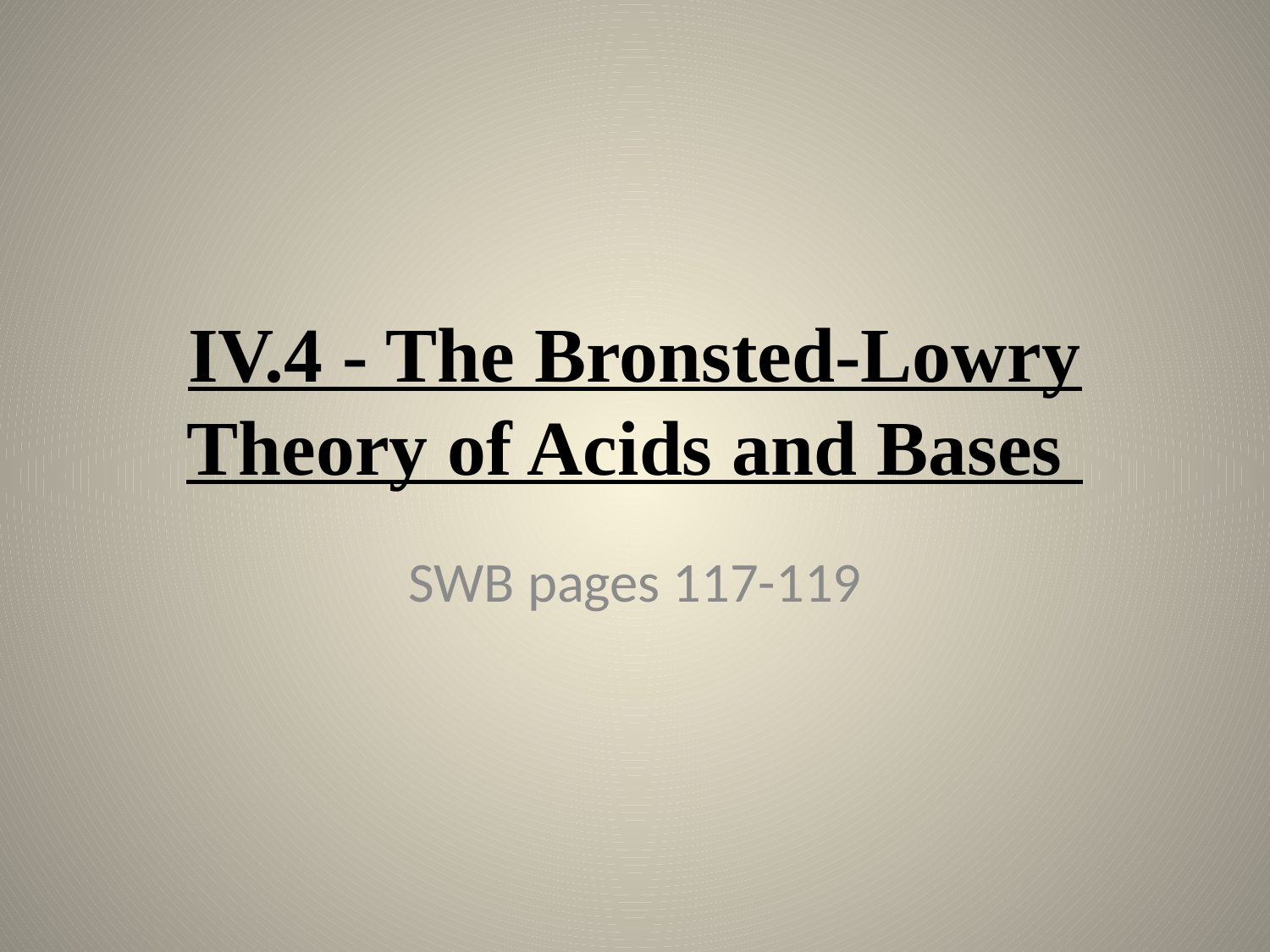

# IV.4 - The Bronsted-Lowry Theory of Acids and Bases
SWB pages 117-119